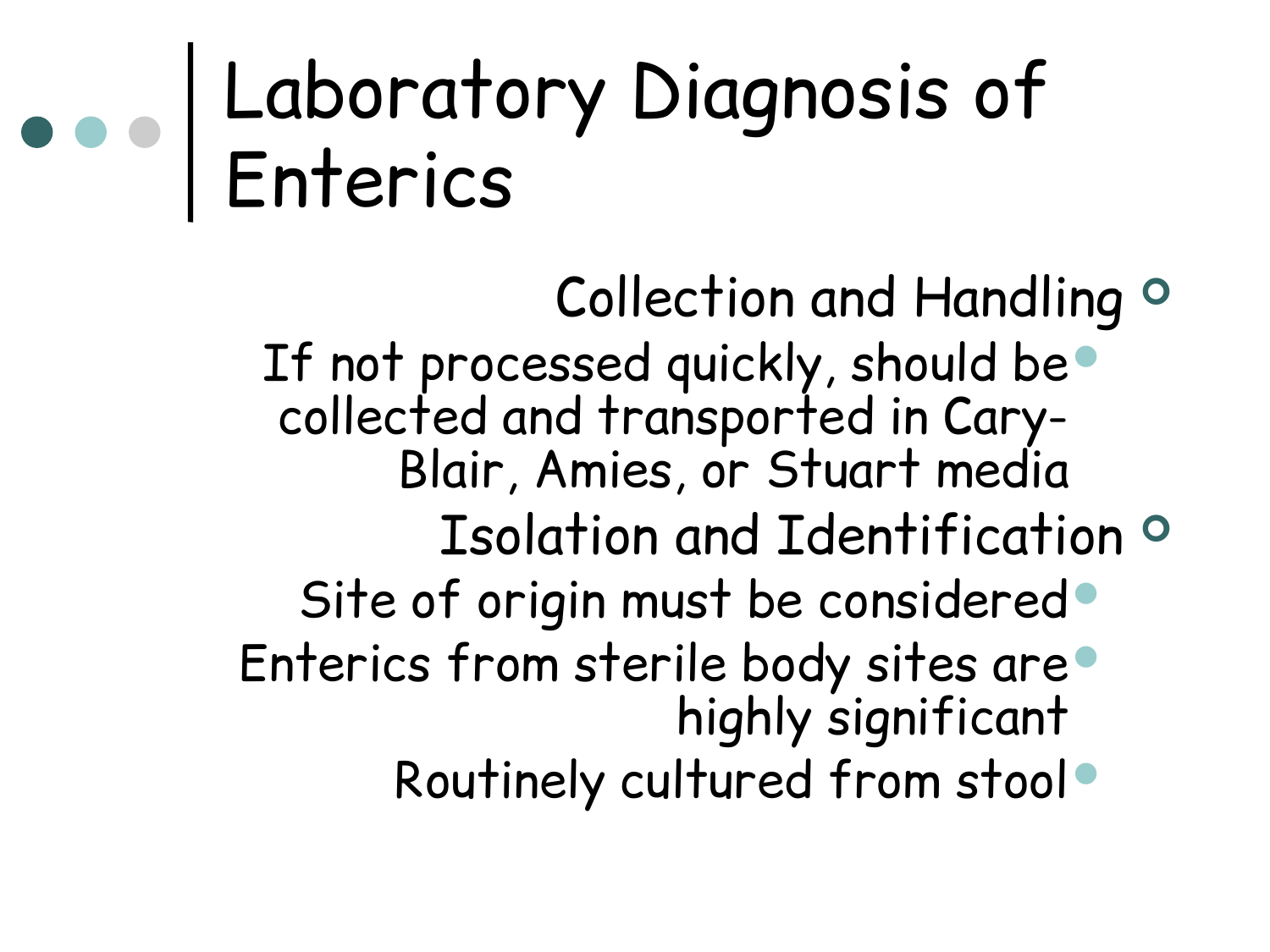

# Laboratory Diagnosis of Enterics
Collection and Handling
If not processed quickly, should be collected and transported in Cary-Blair, Amies, or Stuart media
Isolation and Identification
Site of origin must be considered
Enterics from sterile body sites are highly significant
Routinely cultured from stool